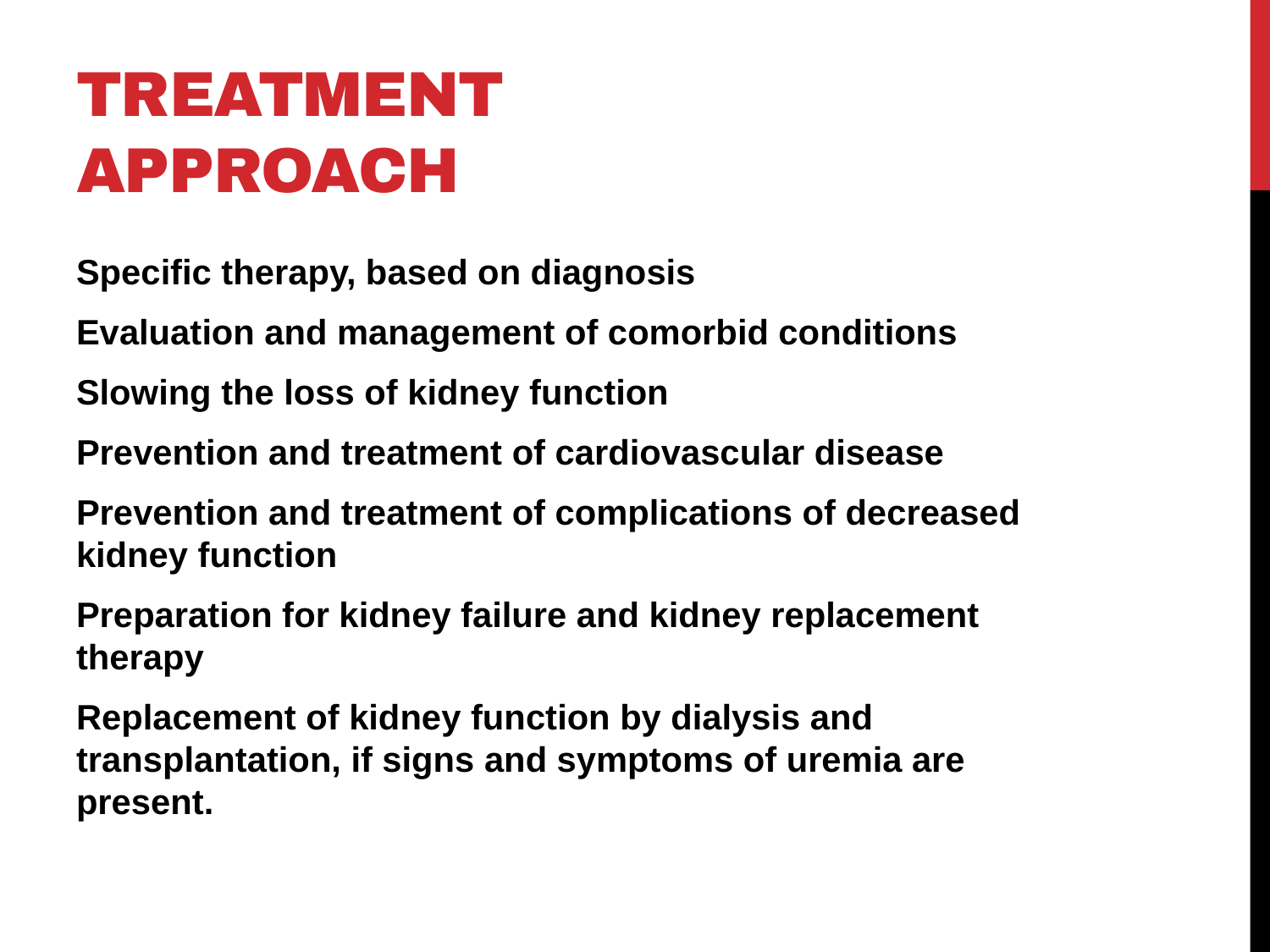

# TREATMENT APPROACH
Specific therapy, based on diagnosis
Evaluation and management of comorbid conditions
Slowing the loss of kidney function
Prevention and treatment of cardiovascular disease
Prevention and treatment of complications of decreased kidney function
Preparation for kidney failure and kidney replacement therapy
Replacement of kidney function by dialysis and transplantation, if signs and symptoms of uremia are present.